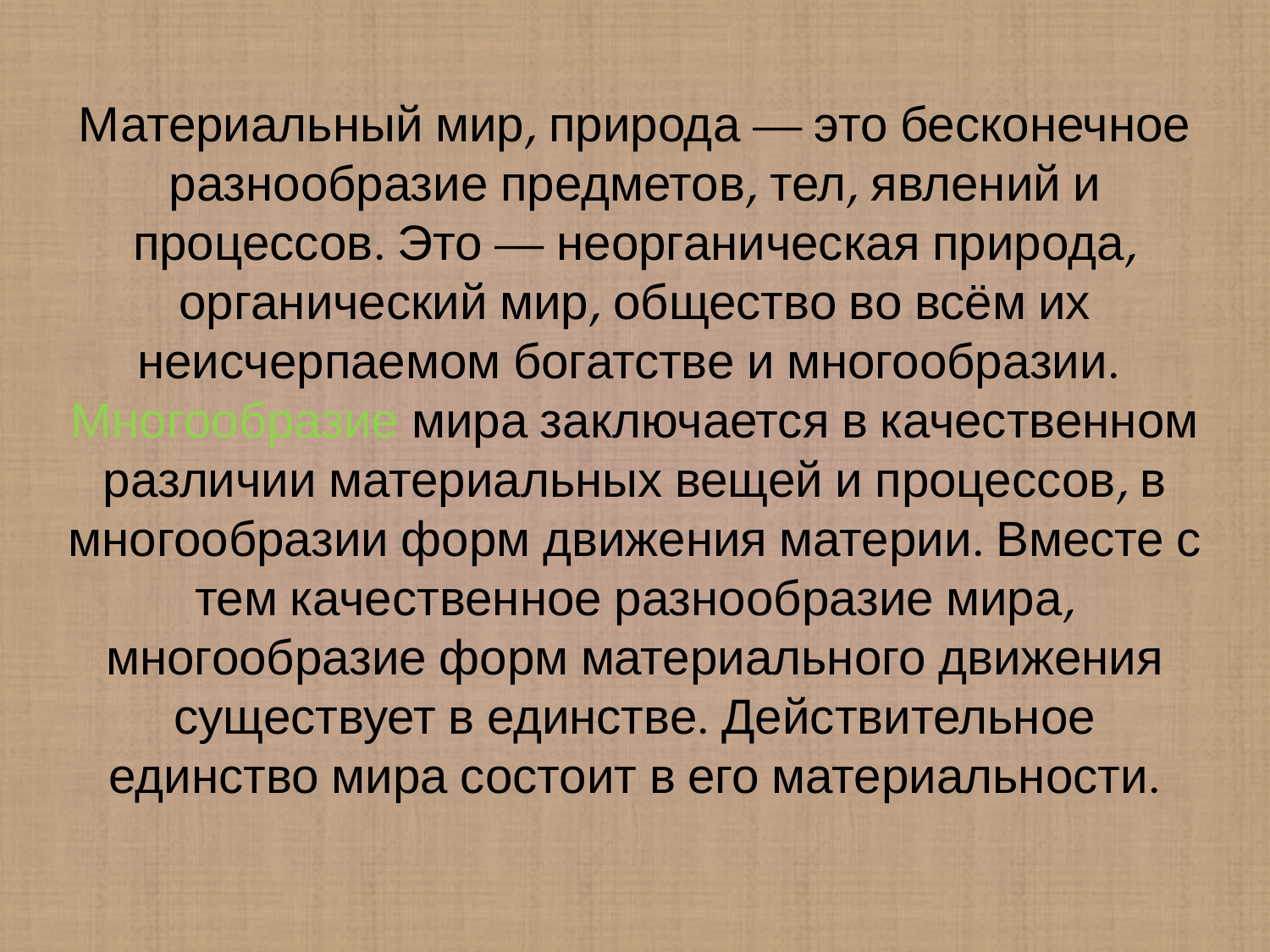

Материальный мир, природа — это бесконечное разнообразие предметов, тел, явлений и процессов. Это — неорганическая природа, органический мир, общество во всём их неисчерпаемом богатстве и многообразии.
Многообразие мира заключается в качественном различии материальных вещей и процессов, в многообразии форм движения материи. Вместе с тем качественное разнообразие мира, многообразие форм материального движения существует в единстве. Действительное единство мира состоит в его материальности.